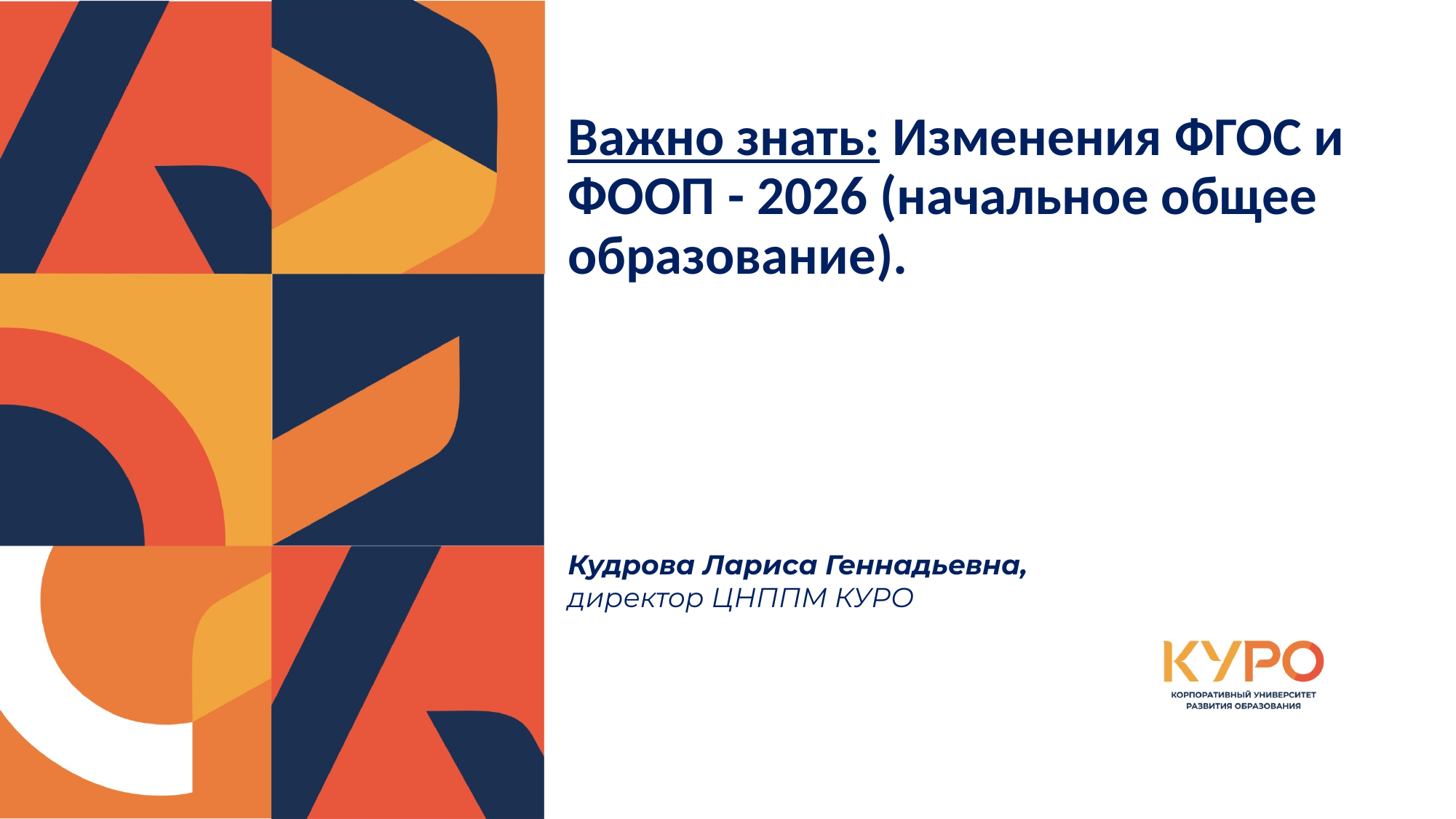

Важно знать: Изменения ФГОС и ФООП - 2026 (начальное общее образование).
Кудрова Лариса Геннадьевна,
директор ЦНППМ КУРО